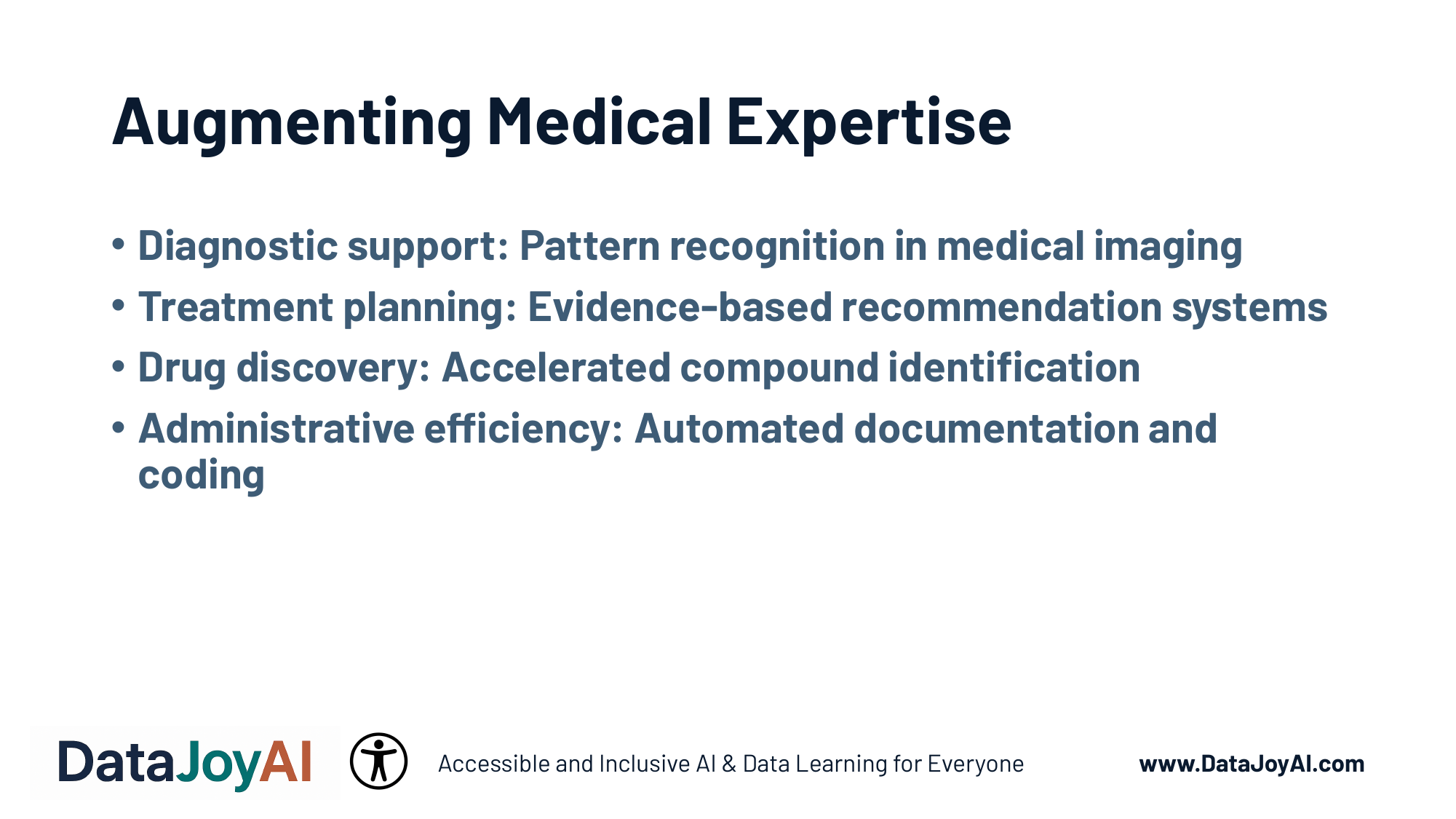

# Augmenting Medical Expertise
Diagnostic support: Pattern recognition in medical imaging
Treatment planning: Evidence-based recommendation systems
Drug discovery: Accelerated compound identification
Administrative efficiency: Automated documentation and coding